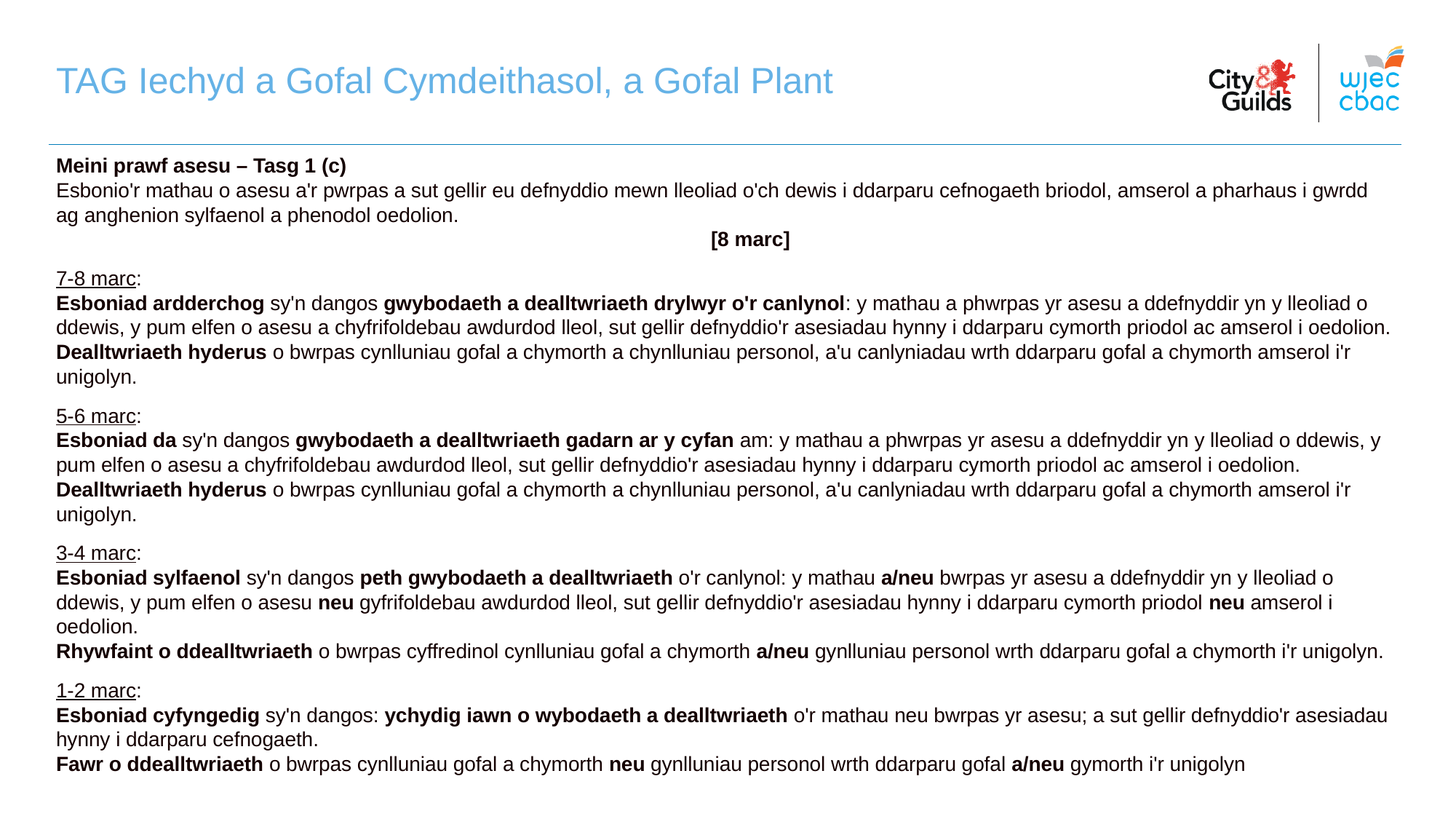

TAG Iechyd a Gofal Cymdeithasol, a Gofal Plant
Meini prawf asesu – Tasg 1 (c)
Esbonio'r mathau o asesu a'r pwrpas a sut gellir eu defnyddio mewn lleoliad o'ch dewis i ddarparu cefnogaeth briodol, amserol a pharhaus i gwrdd ag anghenion sylfaenol a phenodol oedolion.															[8 marc]

7-8 marc:
Esboniad ardderchog sy'n dangos gwybodaeth a dealltwriaeth drylwyr o'r canlynol: y mathau a phwrpas yr asesu a ddefnyddir yn y lleoliad o ddewis, y pum elfen o asesu a chyfrifoldebau awdurdod lleol, sut gellir defnyddio'r asesiadau hynny i ddarparu cymorth priodol ac amserol i oedolion.
Dealltwriaeth hyderus o bwrpas cynlluniau gofal a chymorth a chynlluniau personol, a'u canlyniadau wrth ddarparu gofal a chymorth amserol i'r unigolyn.

5-6 marc:
Esboniad da sy'n dangos gwybodaeth a dealltwriaeth gadarn ar y cyfan am: y mathau a phwrpas yr asesu a ddefnyddir yn y lleoliad o ddewis, y pum elfen o asesu a chyfrifoldebau awdurdod lleol, sut gellir defnyddio'r asesiadau hynny i ddarparu cymorth priodol ac amserol i oedolion.
Dealltwriaeth hyderus o bwrpas cynlluniau gofal a chymorth a chynlluniau personol, a'u canlyniadau wrth ddarparu gofal a chymorth amserol i'r unigolyn.

3-4 marc:
Esboniad sylfaenol sy'n dangos peth gwybodaeth a dealltwriaeth o'r canlynol: y mathau a/neu bwrpas yr asesu a ddefnyddir yn y lleoliad o ddewis, y pum elfen o asesu neu gyfrifoldebau awdurdod lleol, sut gellir defnyddio'r asesiadau hynny i ddarparu cymorth priodol neu amserol i oedolion.
Rhywfaint o ddealltwriaeth o bwrpas cyffredinol cynlluniau gofal a chymorth a/neu gynlluniau personol wrth ddarparu gofal a chymorth i'r unigolyn.

1-2 marc:
Esboniad cyfyngedig sy'n dangos: ychydig iawn o wybodaeth a dealltwriaeth o'r mathau neu bwrpas yr asesu; a sut gellir defnyddio'r asesiadau hynny i ddarparu cefnogaeth.
Fawr o ddealltwriaeth o bwrpas cynlluniau gofal a chymorth neu gynlluniau personol wrth ddarparu gofal a/neu gymorth i'r unigolyn